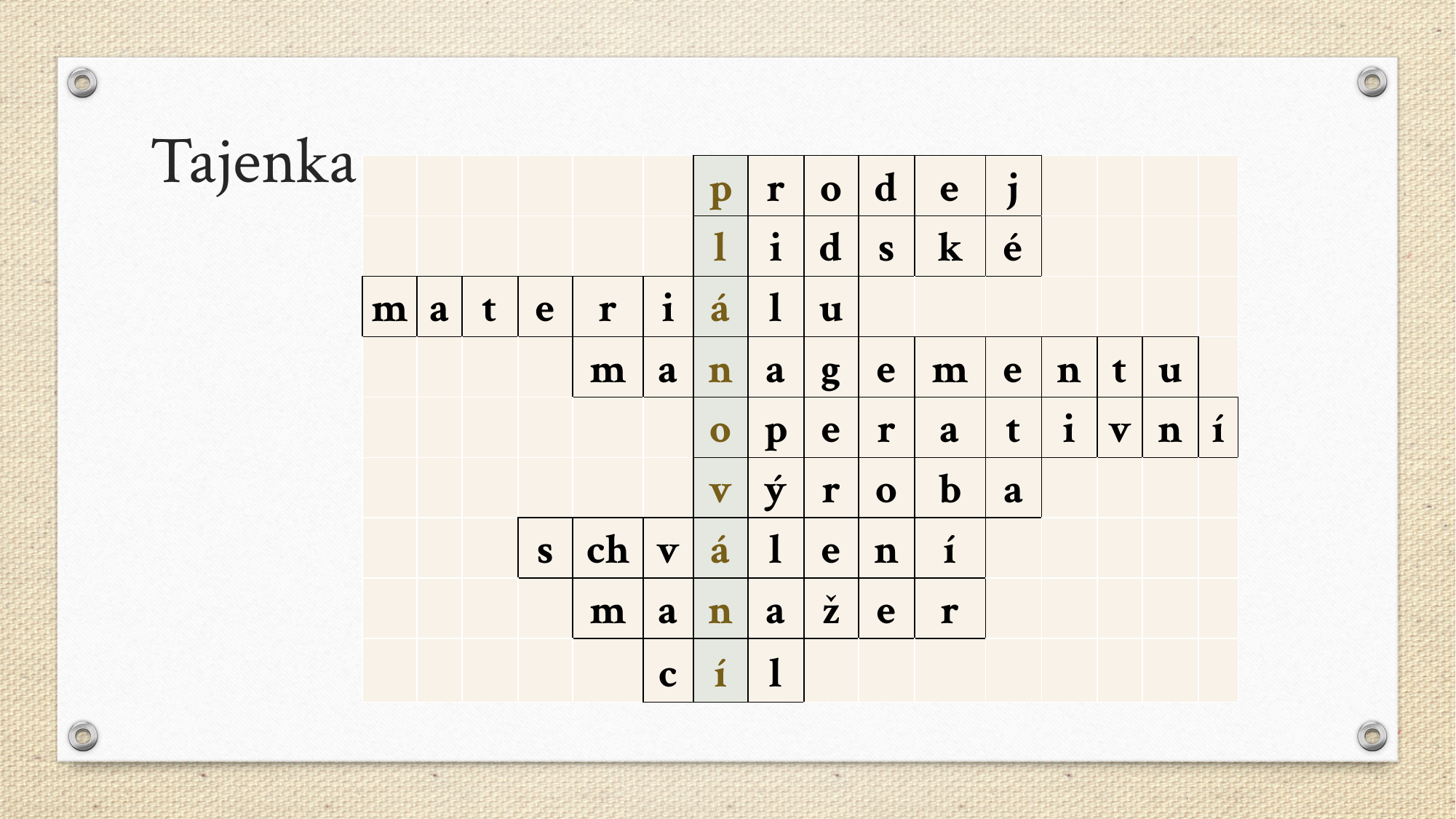

Tajenka
|  |  |  |  |  |  | p | r | o | d | e | j |  |  |  |  |
| --- | --- | --- | --- | --- | --- | --- | --- | --- | --- | --- | --- | --- | --- | --- | --- |
|  |  |  |  |  |  | l | i | d | s | k | é |  |  |  |  |
| m | a | t | e | r | i | á | l | u |  |  |  |  |  |  |  |
|  |  |  |  | m | a | n | a | g | e | m | e | n | t | u |  |
|  |  |  |  |  |  | o | p | e | r | a | t | i | v | n | í |
|  |  |  |  |  |  | v | ý | r | o | b | a |  |  |  |  |
|  |  |  | s | ch | v | á | l | e | n | í |  |  |  |  |  |
|  |  |  |  | m | a | n | a | ž | e | r |  |  |  |  |  |
|  |  |  |  |  | c | í | l |  |  |  |  |  |  |  |  |